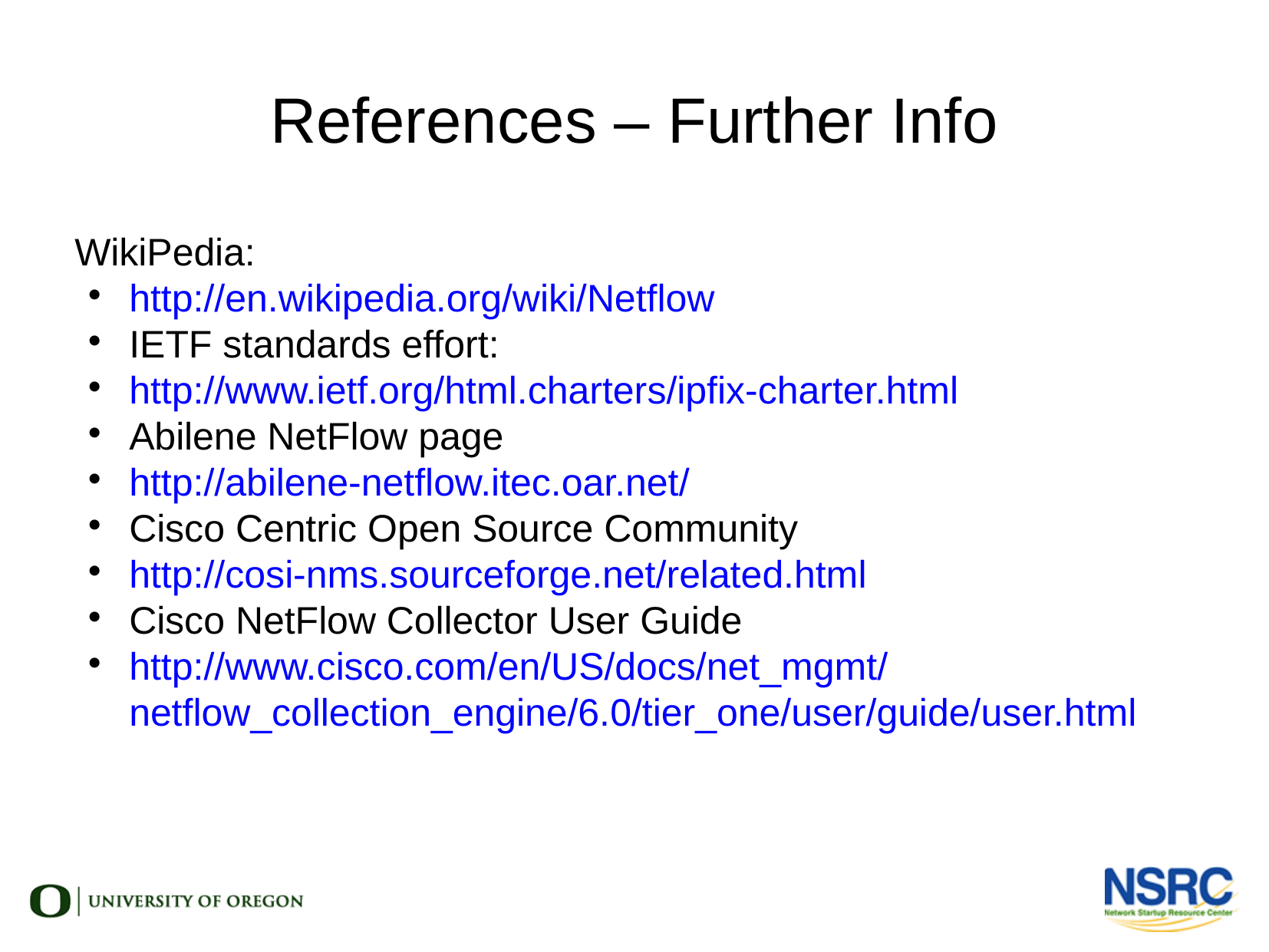

References – Further Info
WikiPedia:
http://en.wikipedia.org/wiki/Netflow
IETF standards effort:
http://www.ietf.org/html.charters/ipfix-charter.html
Abilene NetFlow page
http://abilene-netflow.itec.oar.net/
Cisco Centric Open Source Community
http://cosi-nms.sourceforge.net/related.html
Cisco NetFlow Collector User Guide
http://www.cisco.com/en/US/docs/net_mgmt/netflow_collection_engine/6.0/tier_one/user/guide/user.html